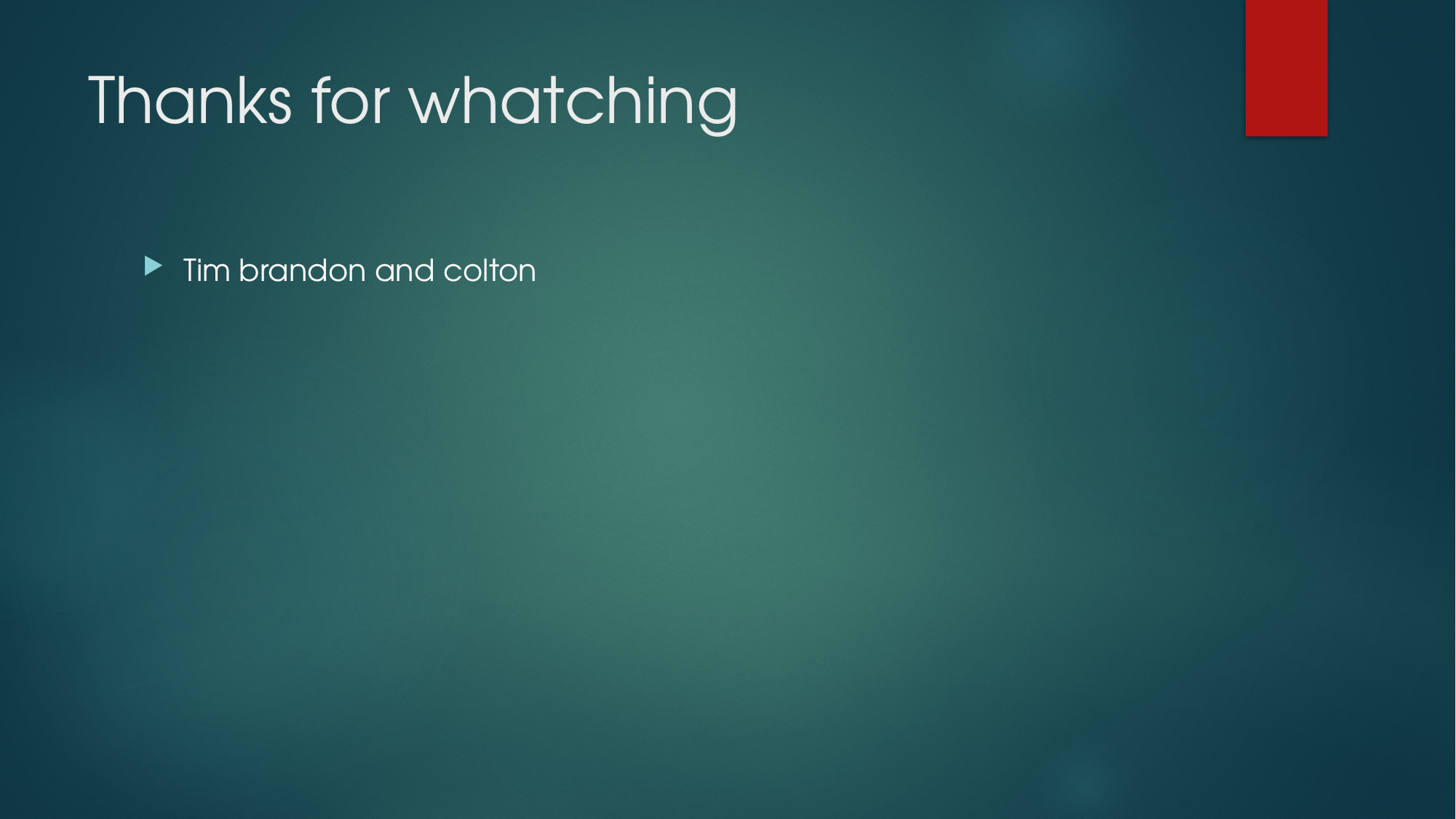

# Thanks for whatching
Tim brandon and colton